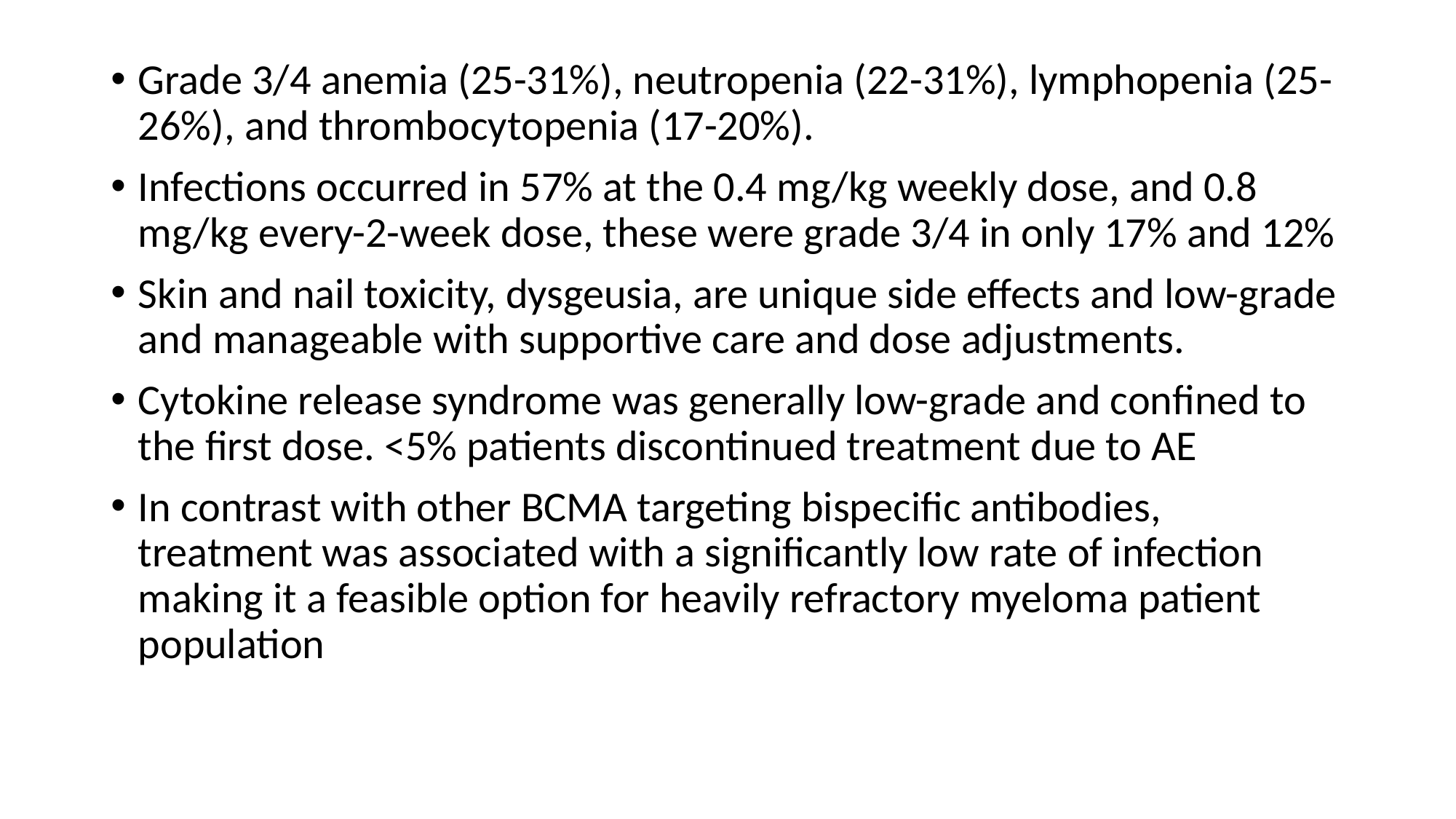

Grade 3/4 anemia (25-31%), neutropenia (22-31%), lymphopenia (25-26%), and thrombocytopenia (17-20%).
Infections occurred in 57% at the 0.4 mg/kg weekly dose, and 0.8 mg/kg every-2-week dose, these were grade 3/4 in only 17% and 12%
Skin and nail toxicity, dysgeusia, are unique side effects and low-grade and manageable with supportive care and dose adjustments.
Cytokine release syndrome was generally low-grade and confined to the first dose. <5% patients discontinued treatment due to AE
In contrast with other BCMA targeting bispecific antibodies, treatment was associated with a significantly low rate of infection making it a feasible option for heavily refractory myeloma patient population